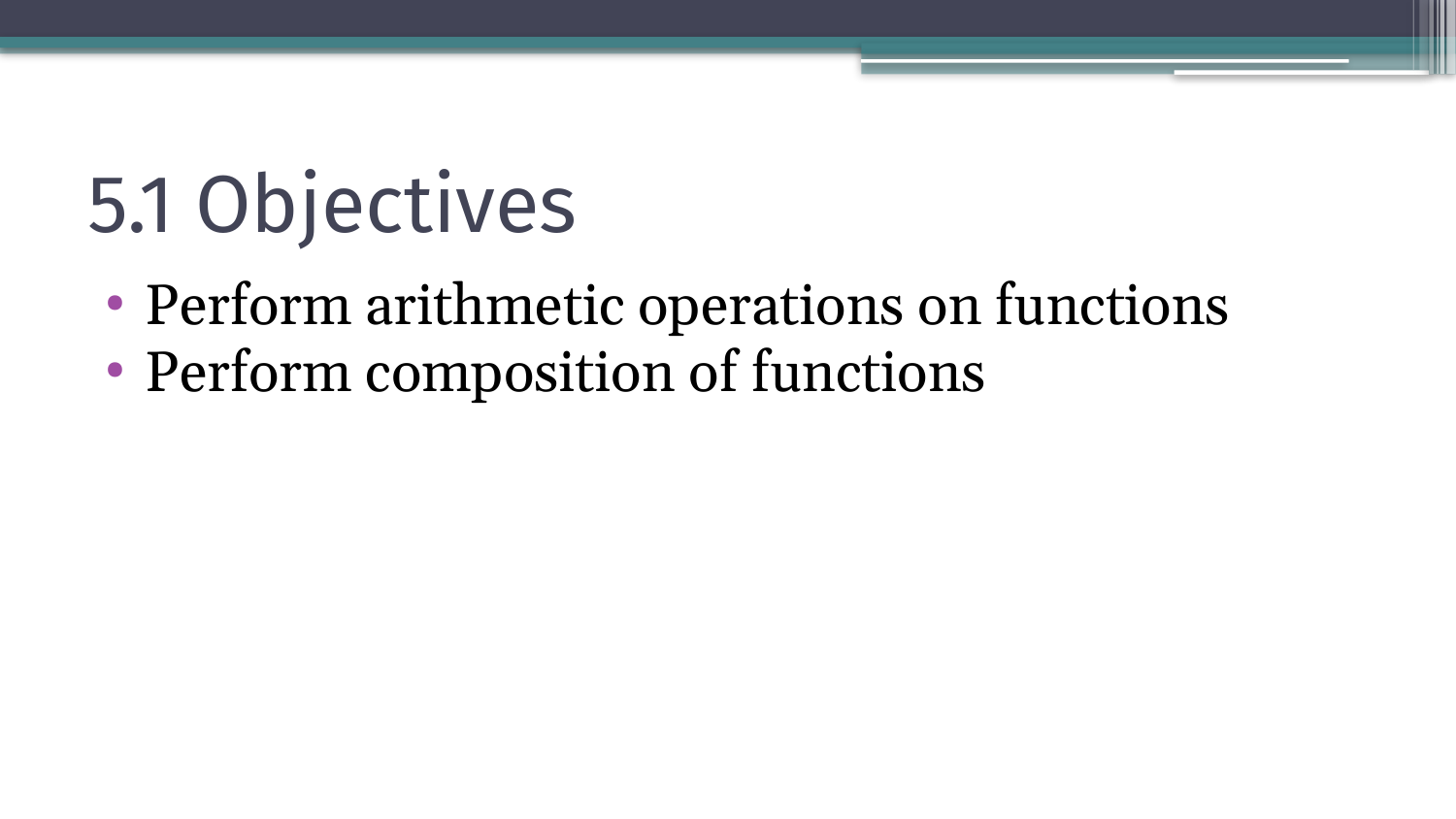

# 5.1 Objectives
Perform arithmetic operations on functions
Perform composition of functions